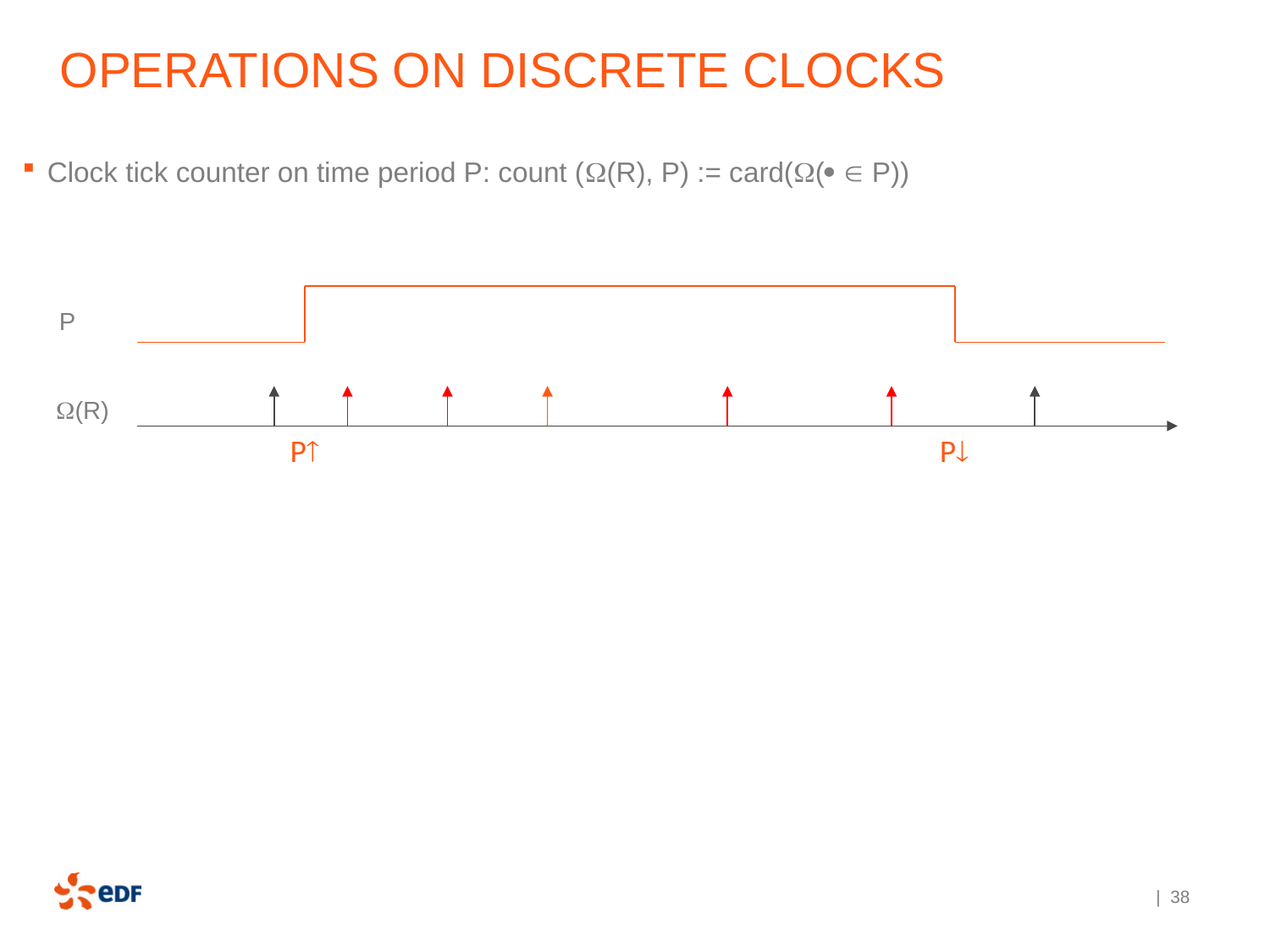

# Operations on discrete clocks
Clock tick counter on time period P: count (Ω(R), P) := card(Ω(• ∈ P))
P
Ω(R)
P↑
P↓